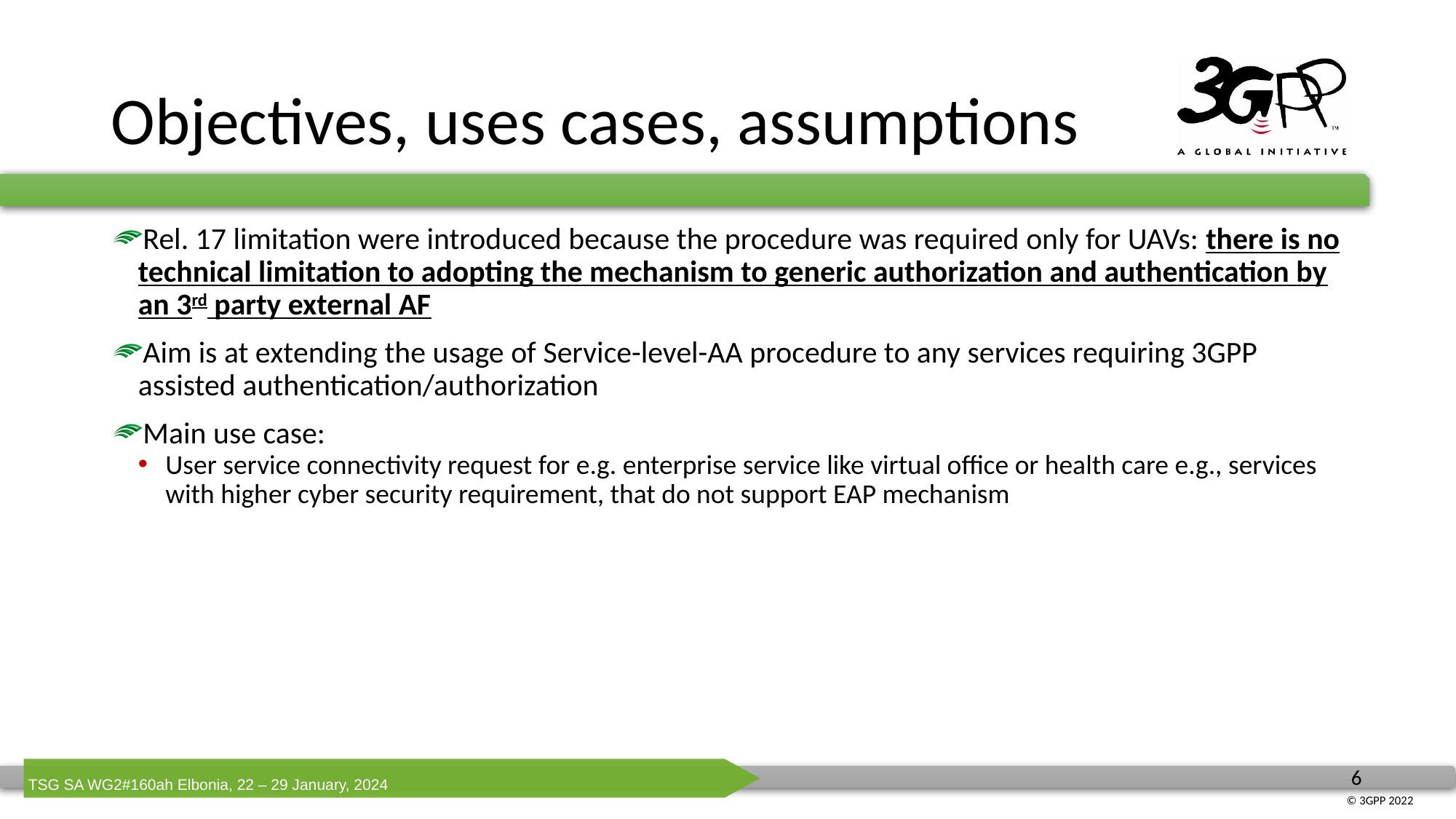

# Objectives, uses cases, assumptions
Rel. 17 limitation were introduced because the procedure was required only for UAVs: there is no technical limitation to adopting the mechanism to generic authorization and authentication by an 3rd party external AF
Aim is at extending the usage of Service-level-AA procedure to any services requiring 3GPP assisted authentication/authorization
Main use case:
User service connectivity request for e.g. enterprise service like virtual office or health care e.g., services with higher cyber security requirement, that do not support EAP mechanism